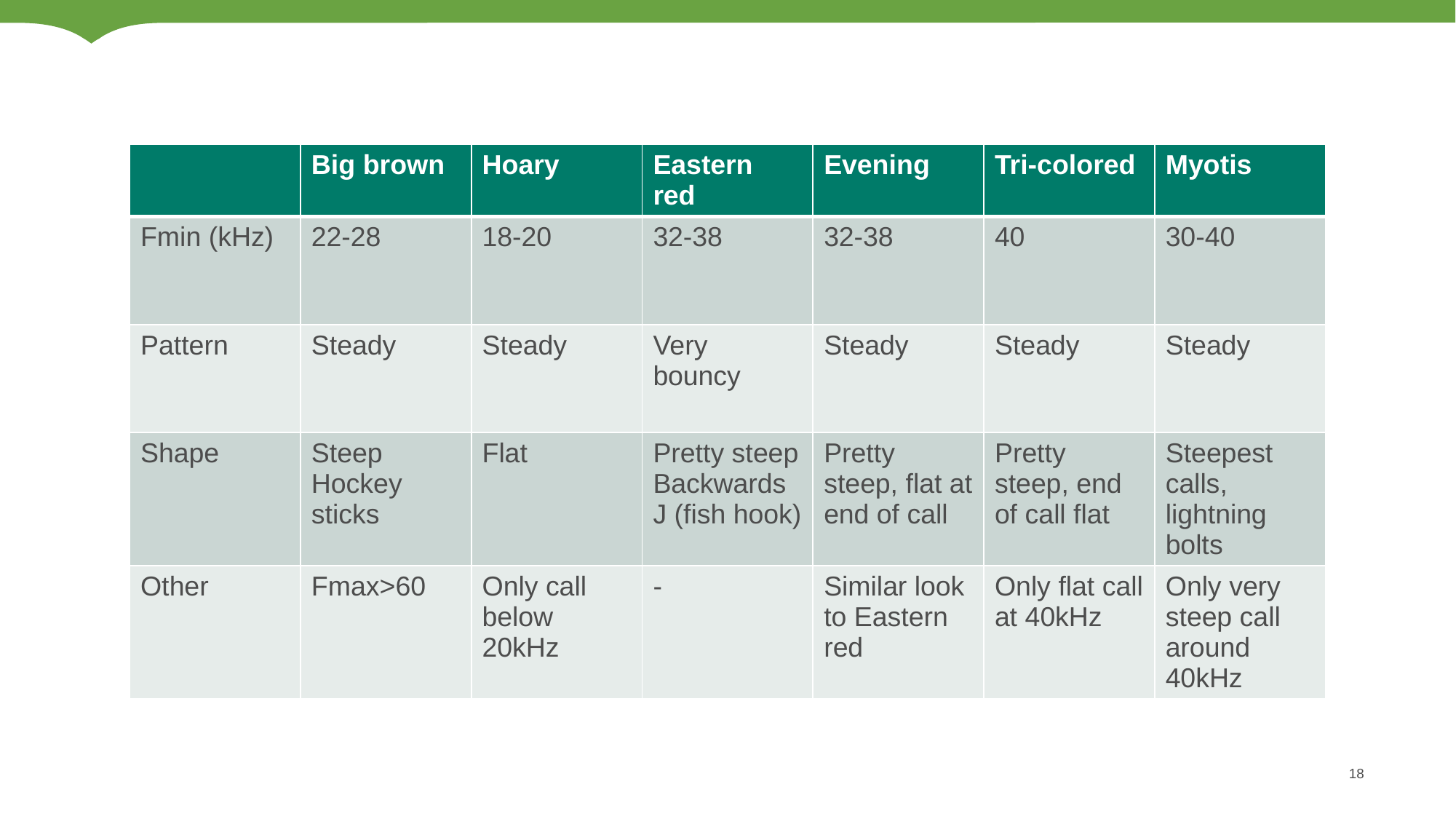

|  | Big brown | Hoary | Eastern red | Evening | Tri-colored | Myotis |
| --- | --- | --- | --- | --- | --- | --- |
| Fmin (kHz) | 22-28 | 18-20 | 32-38 | 32-38 | 40 | 30-40 |
| Pattern | Steady | Steady | Very bouncy | Steady | Steady | Steady |
| Shape | Steep Hockey sticks | Flat | Pretty steep Backwards J (fish hook) | Pretty steep, flat at end of call | Pretty steep, end of call flat | Steepest calls, lightning bolts |
| Other | Fmax>60 | Only call below 20kHz | - | Similar look to Eastern red | Only flat call at 40kHz | Only very steep call around 40kHz |